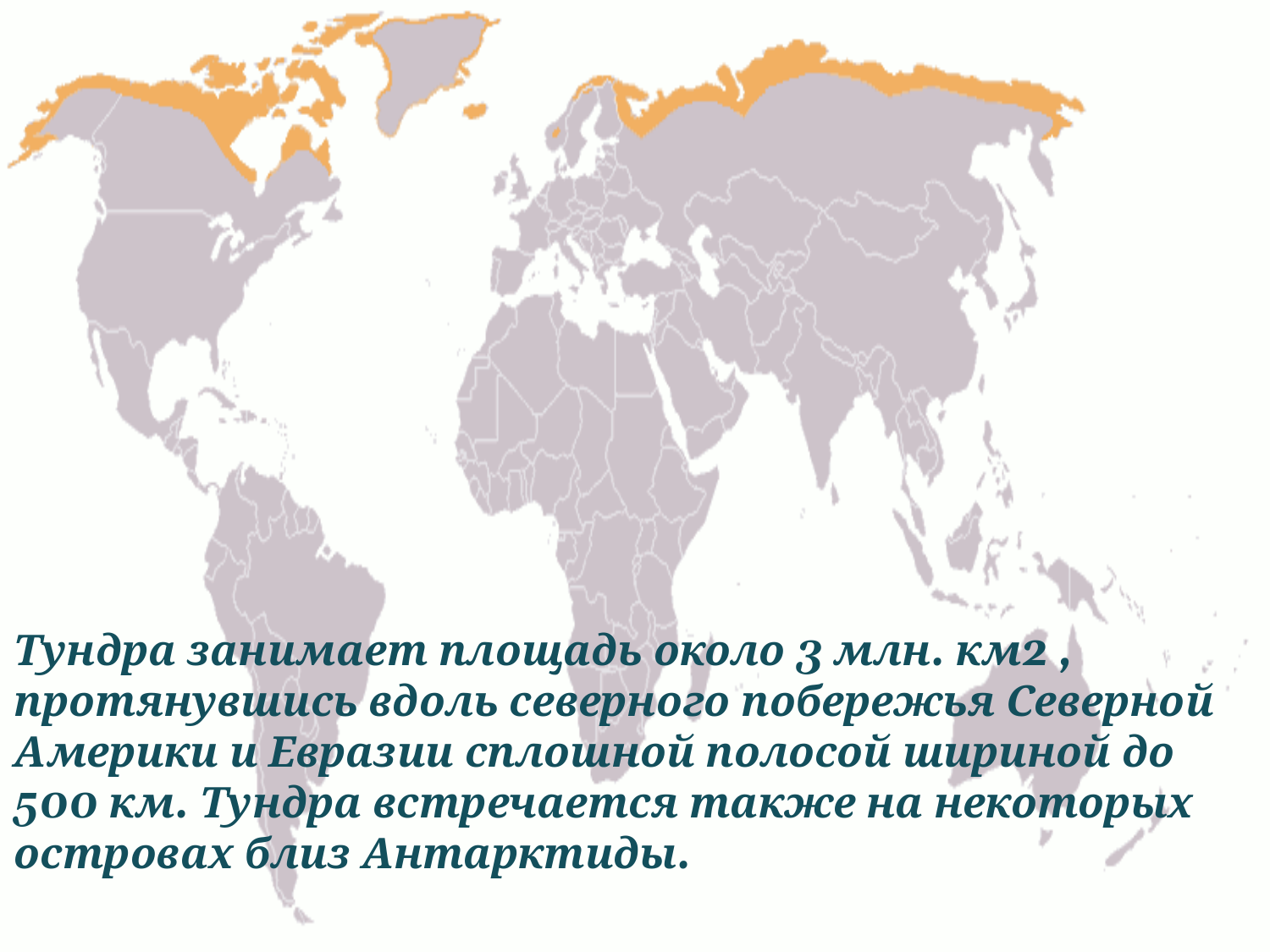

Тундра занимает площадь около 3 млн. км2 , протянувшись вдоль северного побережья Северной Америки и Евразии сплошной полосой шириной до 500 км. Тундра встречается также на некоторых островах близ Антарктиды.